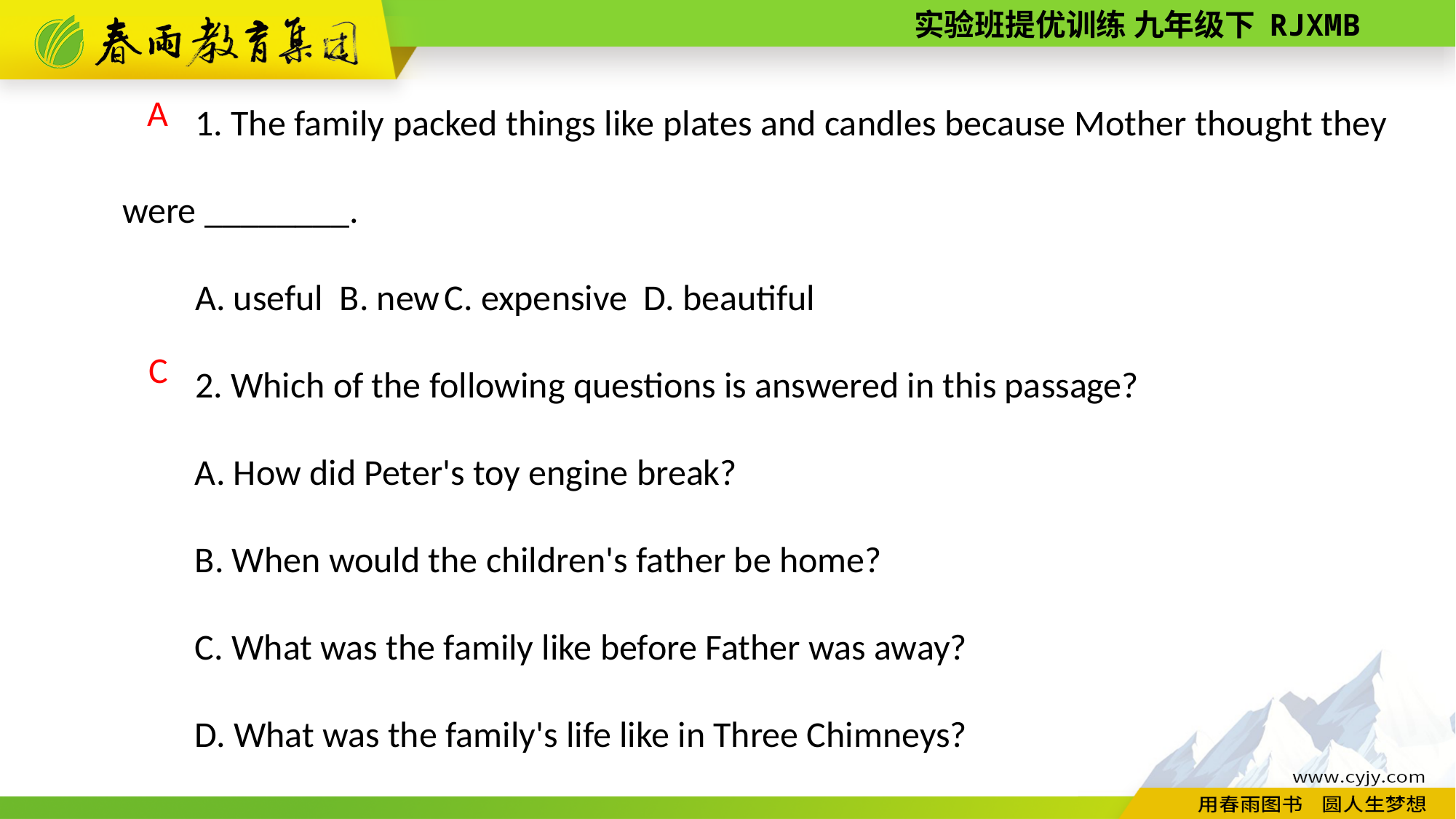

1. The family packed things like plates and candles because Mother thought they were ________.
A. useful  B. new C. expensive  D. beautiful
2. Which of the following questions is answered in this passage?
A. How did Peter's toy engine break?
B. When would the children's father be home?
C. What was the family like before Father was away?
D. What was the family's life like in Three Chimneys?
A
 C